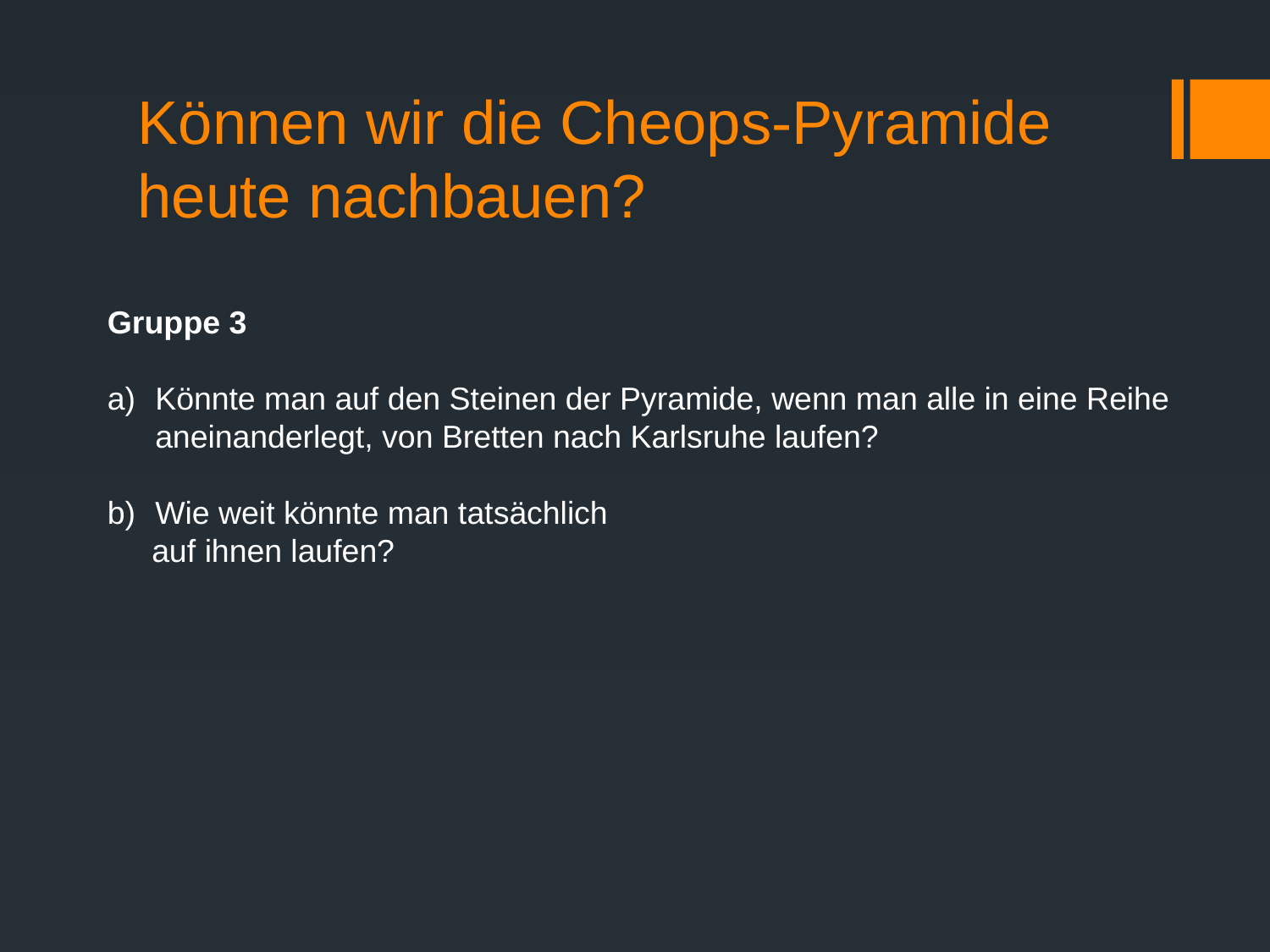

# Können wir die Cheops-Pyramide heute nachbauen?
Gruppe 3

Könnte man auf den Steinen der Pyramide, wenn man alle in eine Reihe aneinanderlegt, von Bretten nach Karlsruhe laufen?

Wie weit könnte man tatsächlich
     auf ihnen laufen?